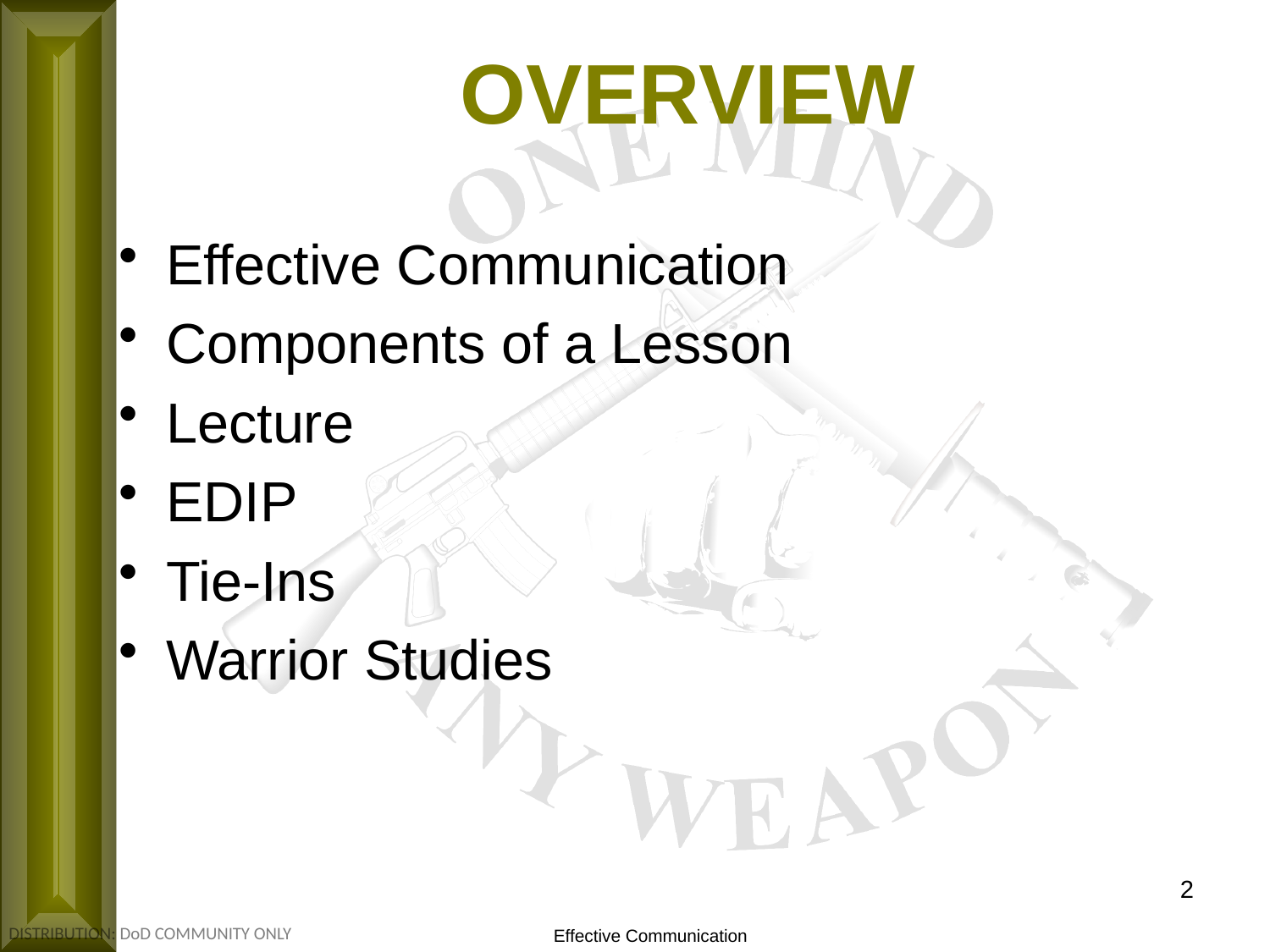

# OVERVIEW
Effective Communication
Components of a Lesson
Lecture
EDIP
Tie-Ins
Warrior Studies
2
Effective Communication